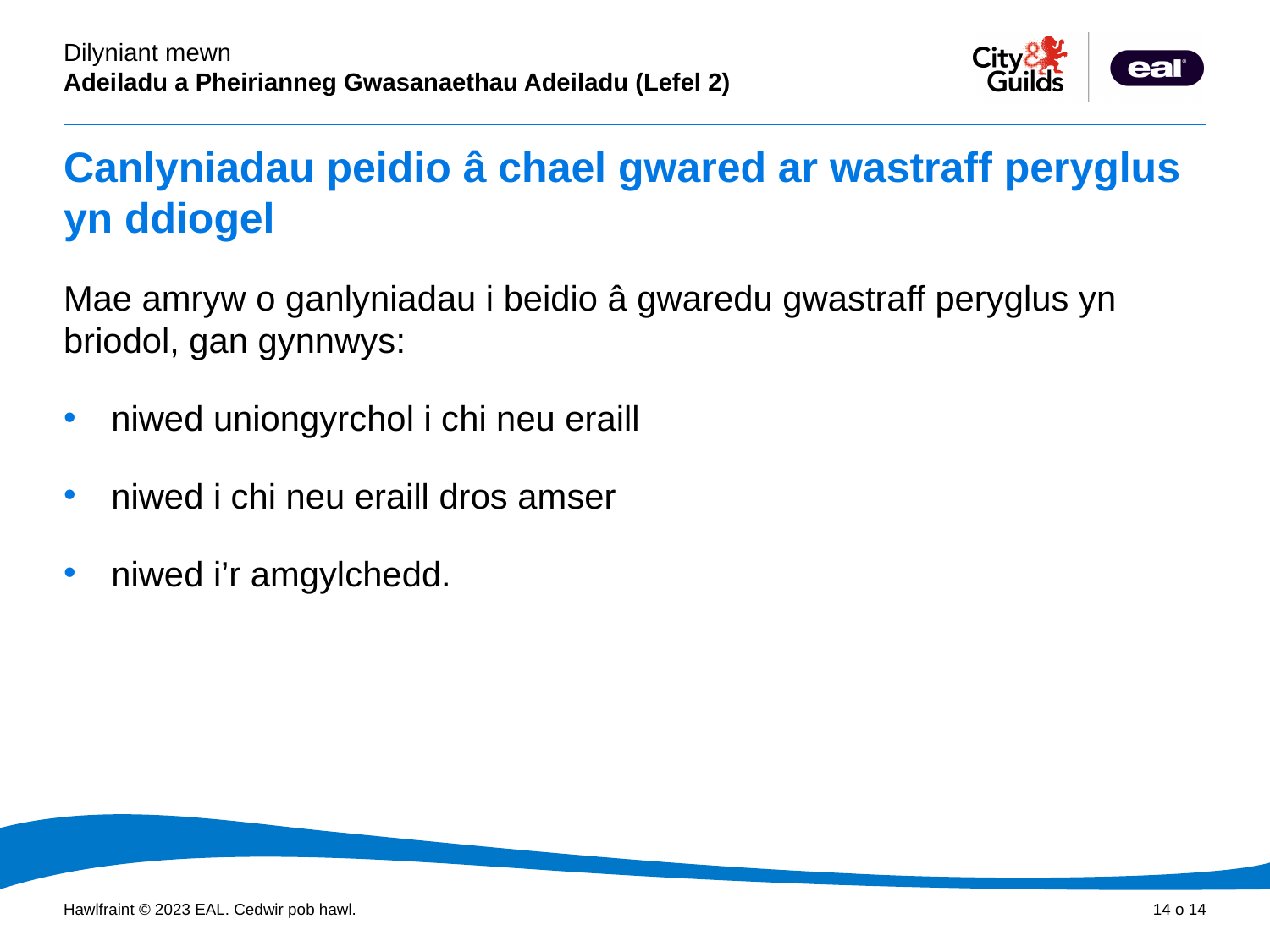

# Canlyniadau peidio â chael gwared ar wastraff peryglus yn ddiogel
Mae amryw o ganlyniadau i beidio â gwaredu gwastraff peryglus yn briodol, gan gynnwys:
niwed uniongyrchol i chi neu eraill
niwed i chi neu eraill dros amser
niwed i’r amgylchedd.